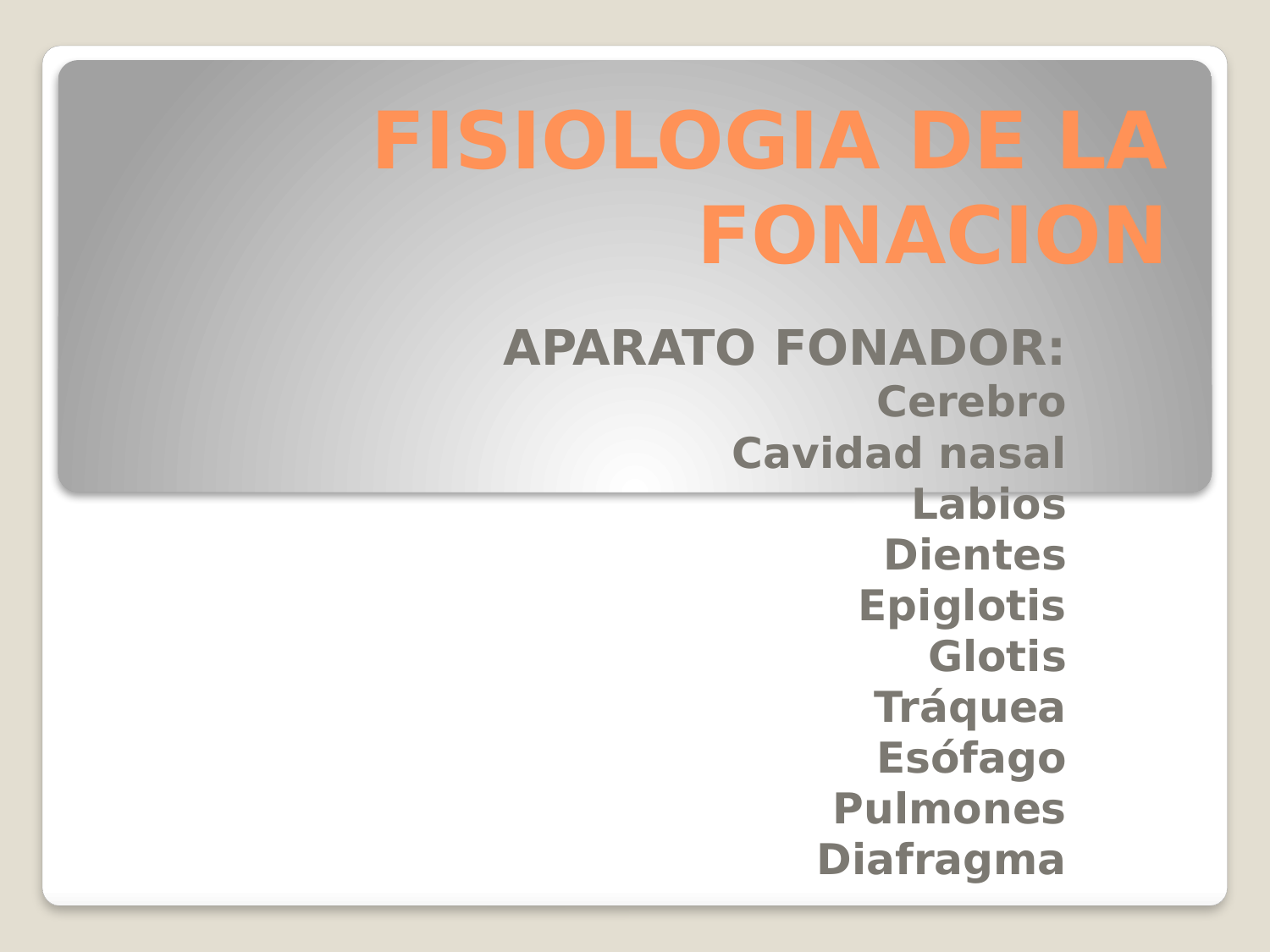

# FISIOLOGIA DE LA FONACION
APARATO FONADOR:
Cerebro
Cavidad nasal
Labios
Dientes
Epiglotis
Glotis
Tráquea
Esófago
Pulmones
Diafragma